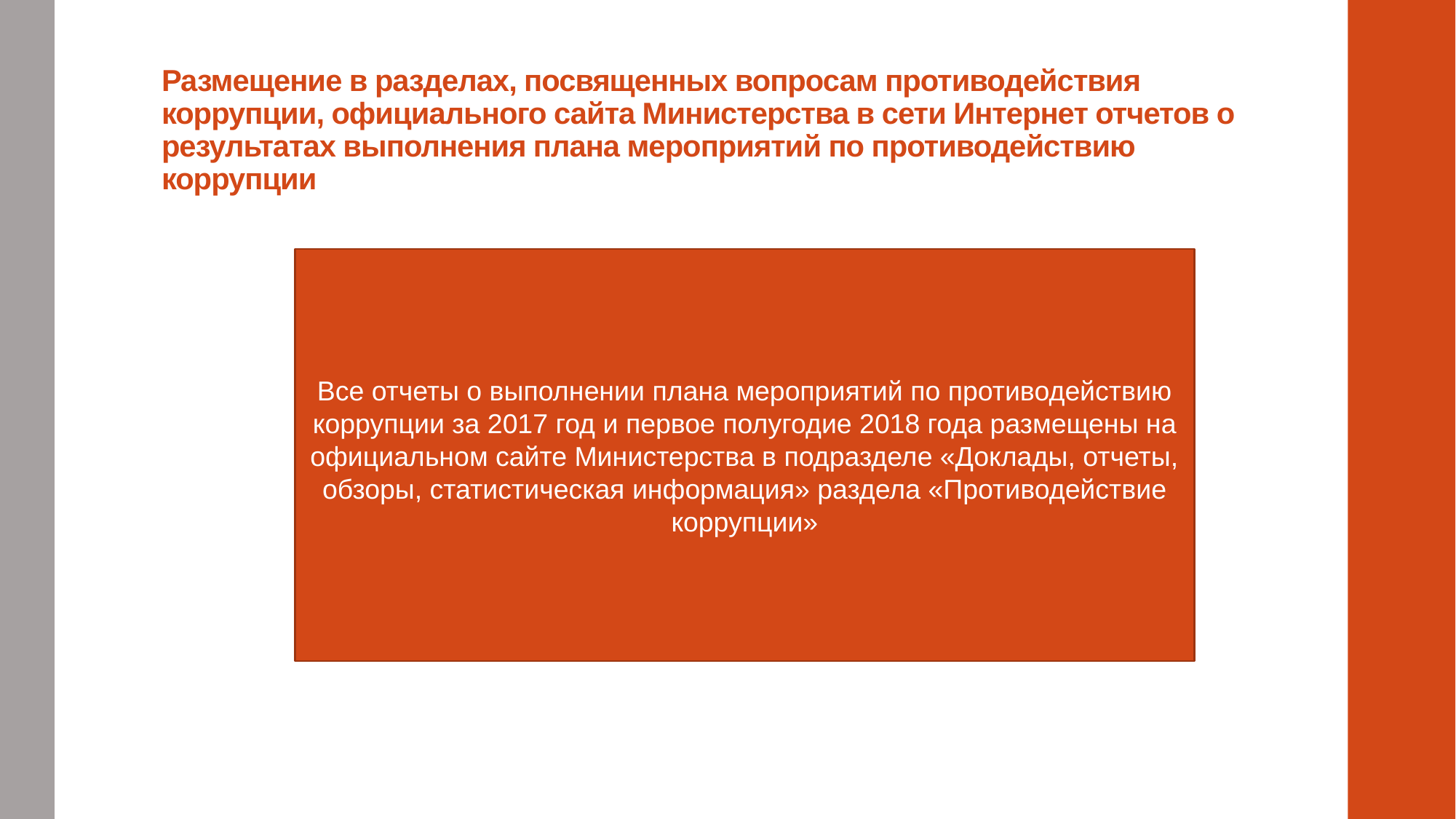

# Размещение в разделах, посвященных вопросам противодействия коррупции, официального сайта Министерства в сети Интернет отчетов о результатах выполнения плана мероприятий по противодействию коррупции
Все отчеты о выполнении плана мероприятий по противодействию коррупции за 2017 год и первое полугодие 2018 года размещены на официальном сайте Министерства в подразделе «Доклады, отчеты, обзоры, статистическая информация» раздела «Противодействие коррупции»